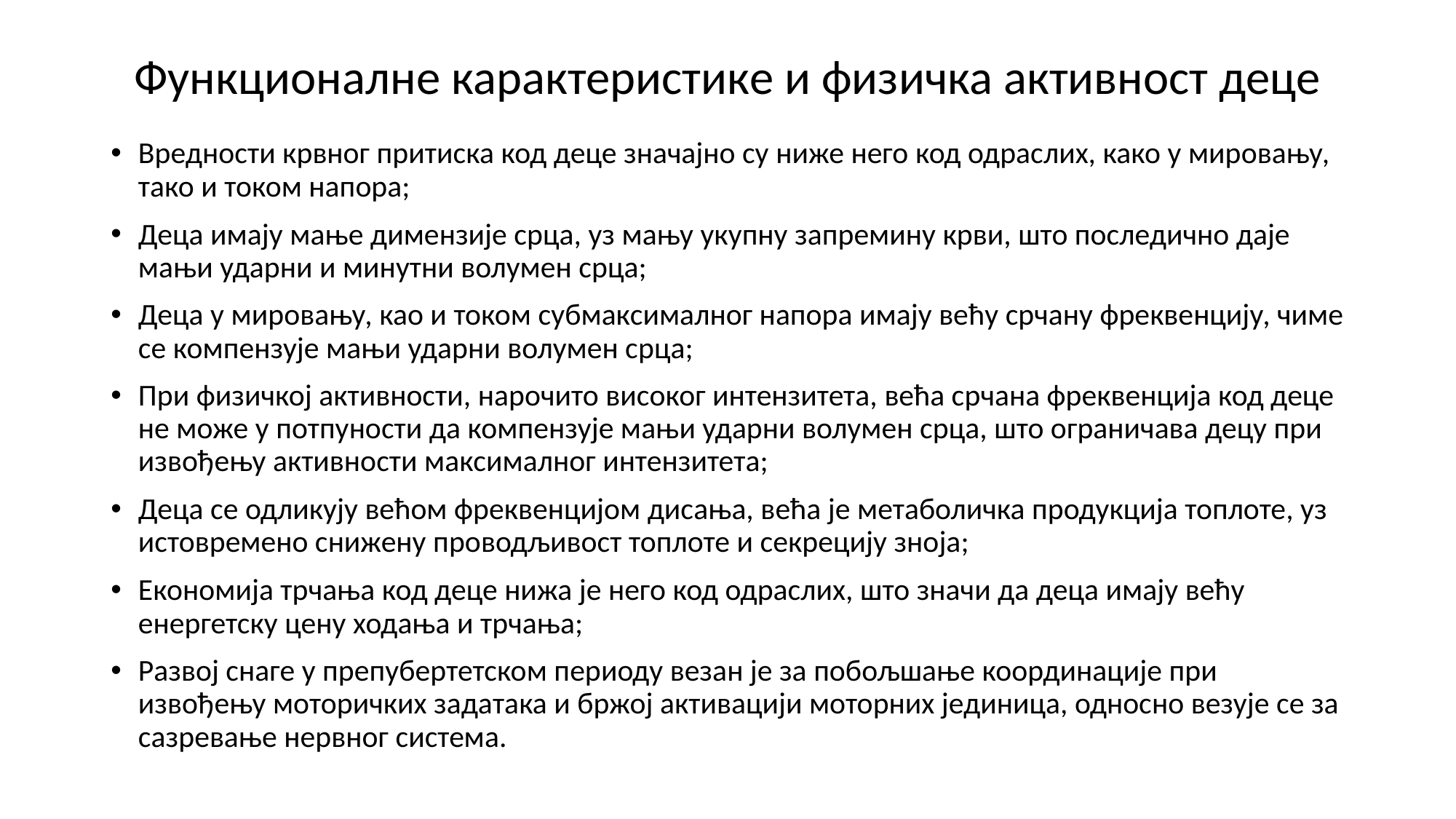

# Функционалне карактеристике и физичка активност деце
Вредности крвног притиска код деце значајно су ниже него код одраслих, како у мировању, тако и током напора;
Деца имају мање димензије срца, уз мању укупну запремину крви, што последично даје мањи ударни и минутни волумен срца;
Деца у мировању, као и током субмаксималног напора имају већу срчану фреквенцију, чиме се компензује мањи ударни волумен срца;
При физичкој активности, нарочито високог интензитета, већа срчана фреквенција код деце не може у потпуности да компензује мањи ударни волумен срца, што ограничава децу при извођењу активности максималног интензитета;
Деца се одликују већом фреквенцијом дисања, већа је метаболичка продукција топлоте, уз истовремено снижену проводљивост топлоте и секрецију зноја;
Економија трчања код деце нижа је него код одраслих, што значи да деца имају већу енергетску цену ходања и трчања;
Развој снаге у препубертетском периоду везан је за побољшање координације при извођењу моторичких задатака и бржој активацији моторних јединица, односно везује се за сазревање нервног система.